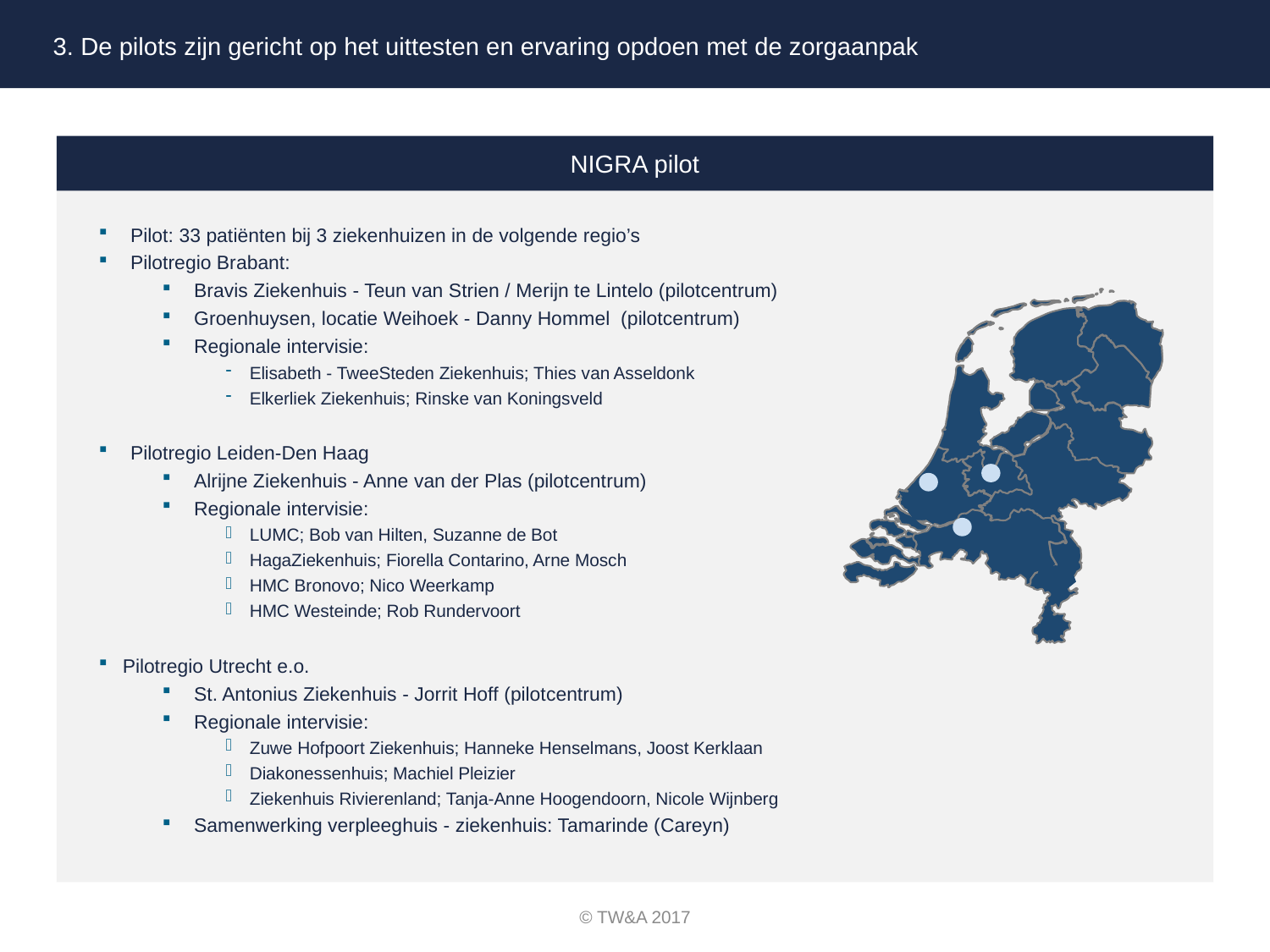

3. De pilots zijn gericht op het uittesten en ervaring opdoen met de zorgaanpak
NIGRA pilot

Pilot: 33 patiënten bij 3 ziekenhuizen in de volgende regio’s
Pilotregio Brabant:
Bravis Ziekenhuis - Teun van Strien / Merijn te Lintelo (pilotcentrum)
Groenhuysen, locatie Weihoek - Danny Hommel  (pilotcentrum)
Regionale intervisie:
Elisabeth - TweeSteden Ziekenhuis; Thies van Asseldonk
Elkerliek Ziekenhuis; Rinske van Koningsveld

Pilotregio Leiden-Den Haag
Alrijne Ziekenhuis - Anne van der Plas (pilotcentrum)
Regionale intervisie:
LUMC; Bob van Hilten, Suzanne de Bot
HagaZiekenhuis; Fiorella Contarino, Arne Mosch
HMC Bronovo; Nico Weerkamp
HMC Westeinde; Rob Rundervoort

Pilotregio Utrecht e.o.
St. Antonius Ziekenhuis - Jorrit Hoff (pilotcentrum)
Regionale intervisie:
Zuwe Hofpoort Ziekenhuis; Hanneke Henselmans, Joost Kerklaan
Diakonessenhuis; Machiel Pleizier
Ziekenhuis Rivierenland; Tanja-Anne Hoogendoorn, Nicole Wijnberg
Samenwerking verpleeghuis - ziekenhuis: Tamarinde (Careyn)

© TW&A 2017